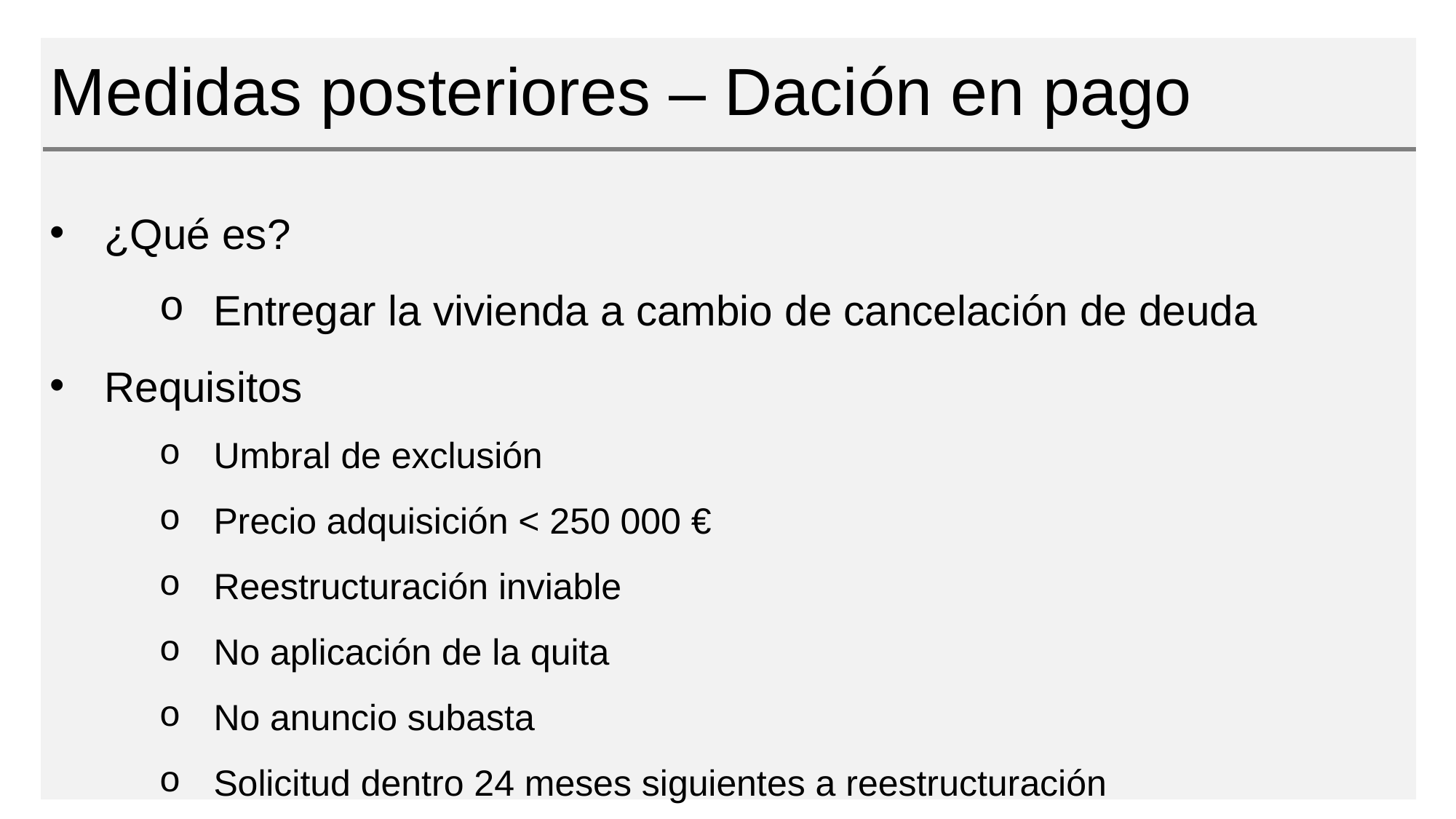

# Medidas posteriores – Dación en pago
¿Qué es?
Entregar la vivienda a cambio de cancelación de deuda
Requisitos
Umbral de exclusión
Precio adquisición < 250 000 €
Reestructuración inviable
No aplicación de la quita
No anuncio subasta
Solicitud dentro 24 meses siguientes a reestructuración